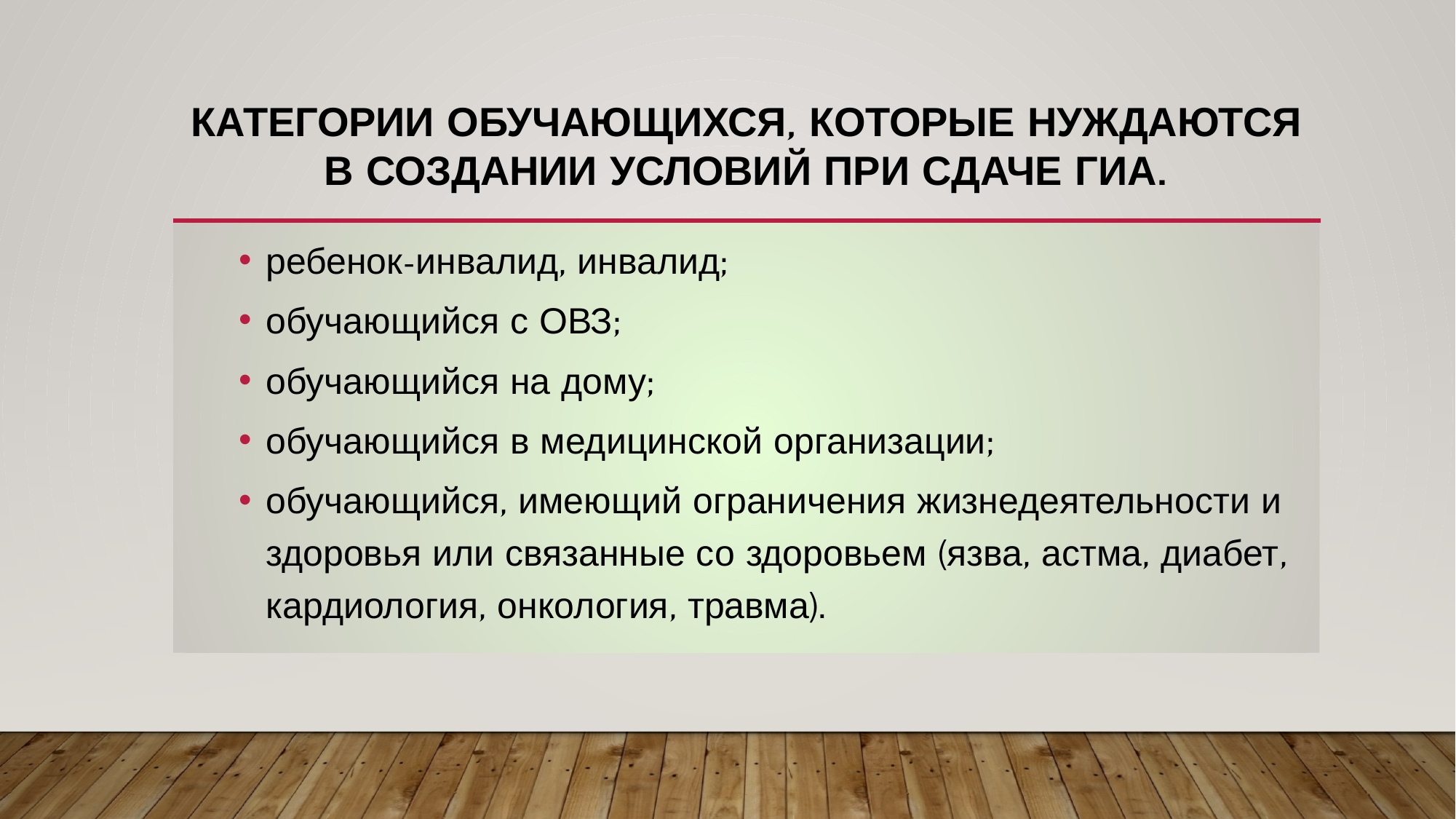

# Категории обучающихся, которые нуждаются в создании условий при сдаче ГИА.
ребенок-инвалид, инвалид;
обучающийся с ОВЗ;
обучающийся на дому;
обучающийся в медицинской организации;
обучающийся, имеющий ограничения жизнедеятельности и здоровья или связанные со здоровьем (язва, астма, диабет, кардиология, онкология, травма).